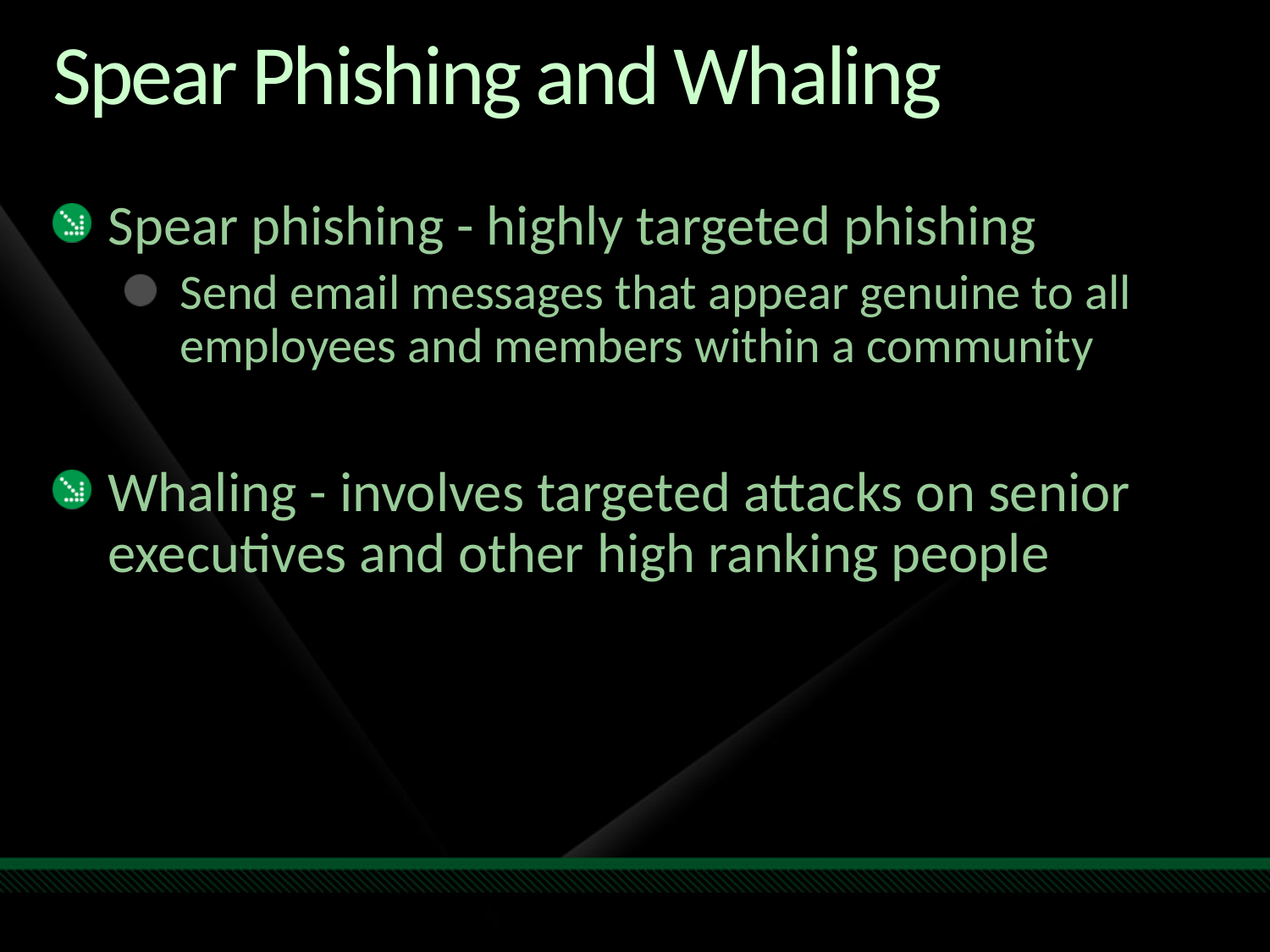

# Spear Phishing and Whaling
Spear phishing - highly targeted phishing
Send email messages that appear genuine to all employees and members within a community

Whaling - involves targeted attacks on senior executives and other high ranking people